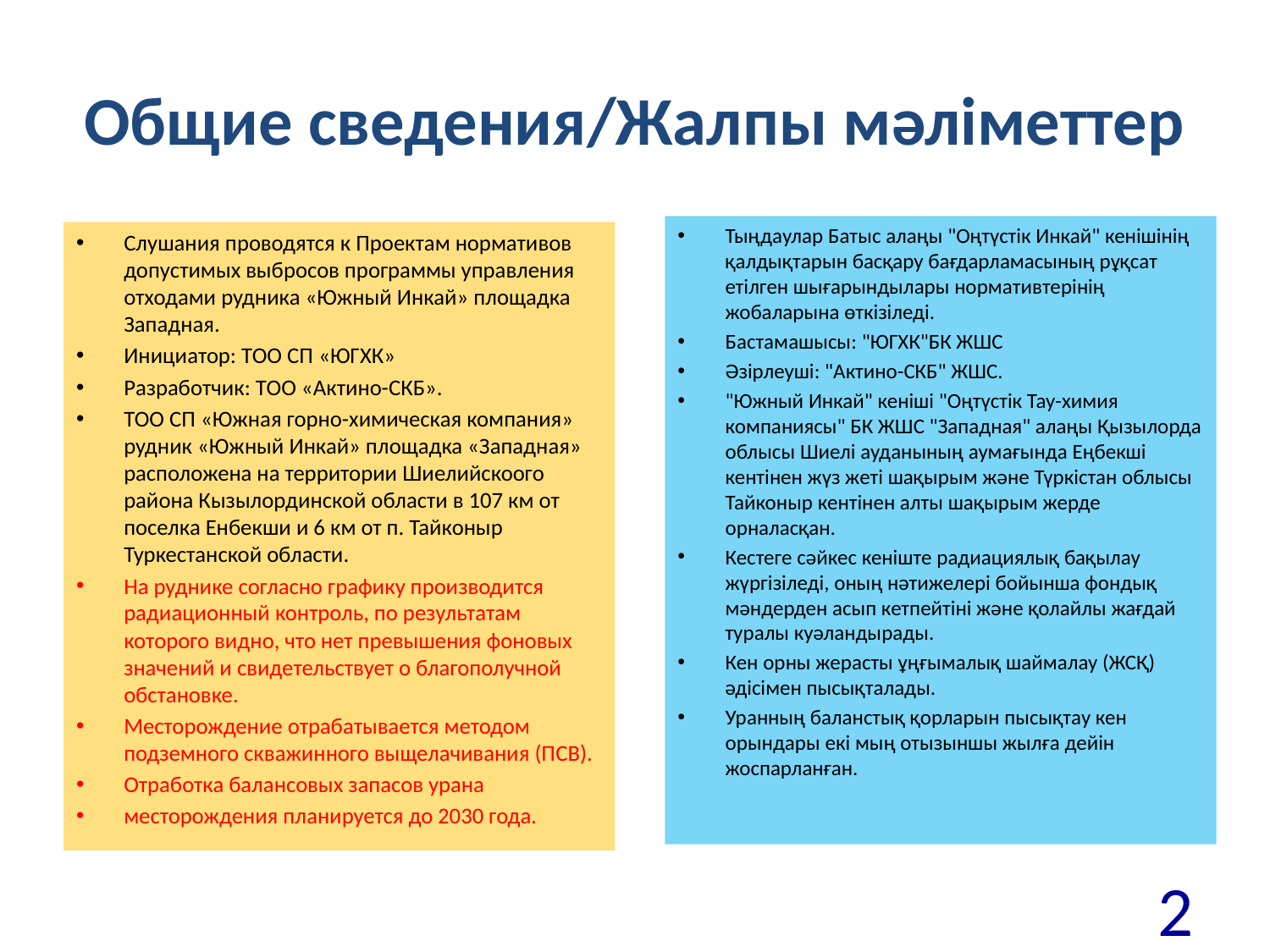

# Общие сведения/Жалпы мәліметтер
Тыңдаулар Батыс алаңы "Оңтүстік Инкай" кенішінің қалдықтарын басқару бағдарламасының рұқсат етілген шығарындылары нормативтерінің жобаларына өткізіледі.
Бастамашысы: "ЮГХК"БК ЖШС
Әзірлеуші: "Актино-СКБ" ЖШС.
"Южный Инкай" кеніші "Оңтүстік Тау-химия компаниясы" БК ЖШС "Западная" алаңы Қызылорда облысы Шиелі ауданының аумағында Еңбекші кентінен жүз жеті шақырым және Түркістан облысы Тайконыр кентінен алты шақырым жерде орналасқан.
Кестеге сәйкес кеніште радиациялық бақылау жүргізіледі, оның нәтижелері бойынша фондық мәндерден асып кетпейтіні және қолайлы жағдай туралы куәландырады.
Кен орны жерасты ұңғымалық шаймалау (ЖСҚ) әдісімен пысықталады.
Уранның баланстық қорларын пысықтау кен орындары екі мың отызыншы жылға дейін жоспарланған.
Слушания проводятся к Проектам нормативов допустимых выбросов программы управления отходами рудника «Южный Инкай» площадка Западная.
Инициатор: ТОО СП «ЮГХК»
Разработчик: ТОО «Актино-СКБ».
ТОО СП «Южная горно-химическая компания» рудник «Южный Инкай» площадка «Западная» расположена на территории Шиелийскоого района Кызылординской области в 107 км от поселка Енбекши и 6 км от п. Тайконыр Туркестанской области.
На руднике согласно графику производится радиационный контроль, по результатам которого видно, что нет превышения фоновых значений и свидетельствует о благополучной обстановке.
Месторождение отрабатывается методом подземного скважинного выщелачивания (ПСВ).
Отработка балансовых запасов урана
месторождения планируется до 2030 года.

2